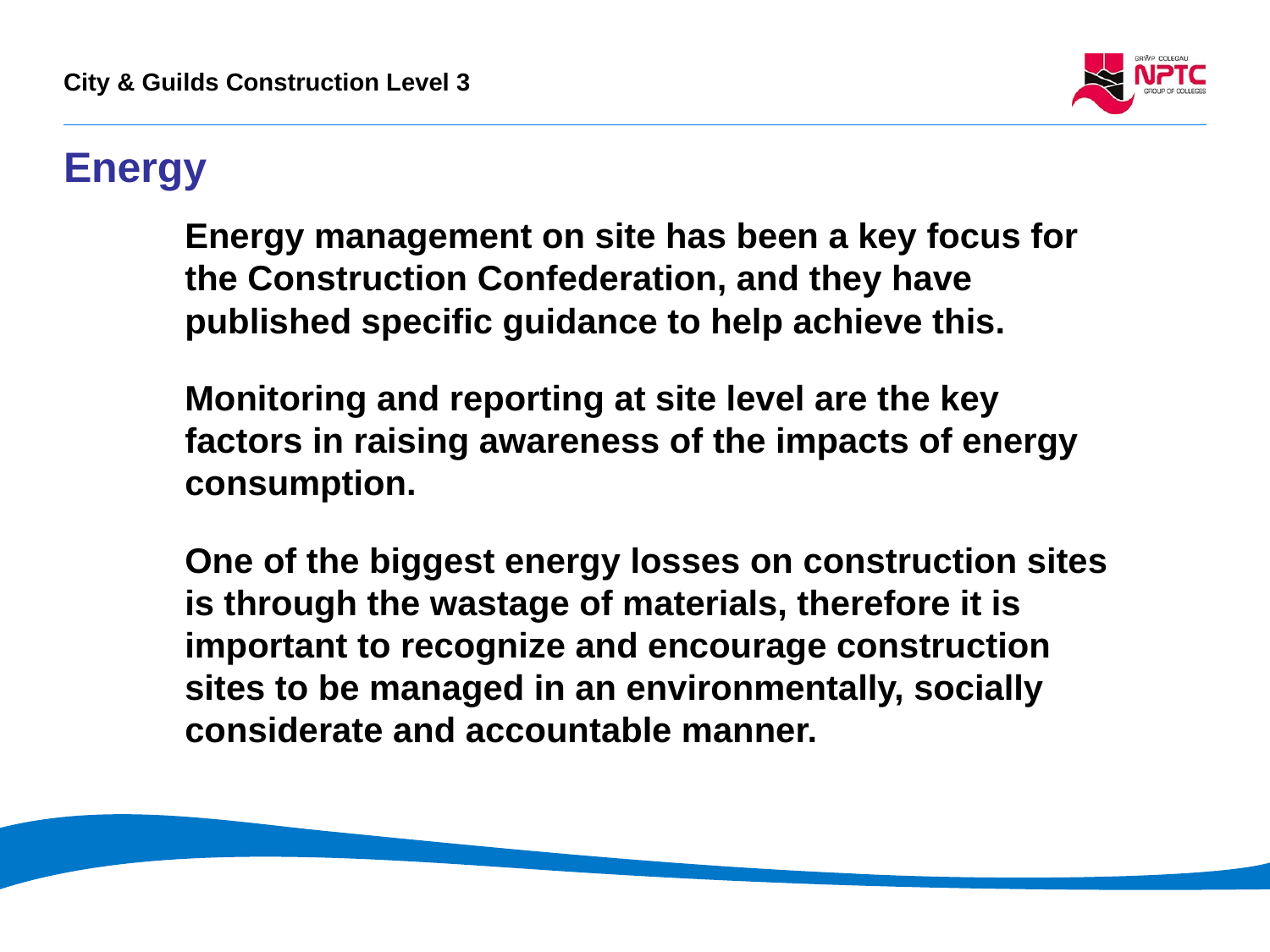

# Energy
Energy management on site has been a key focus for the Construction Confederation, and they have published specific guidance to help achieve this.
Monitoring and reporting at site level are the key factors in raising awareness of the impacts of energy consumption.
One of the biggest energy losses on construction sites is through the wastage of materials, therefore it is important to recognize and encourage construction sites to be managed in an environmentally, socially considerate and accountable manner.